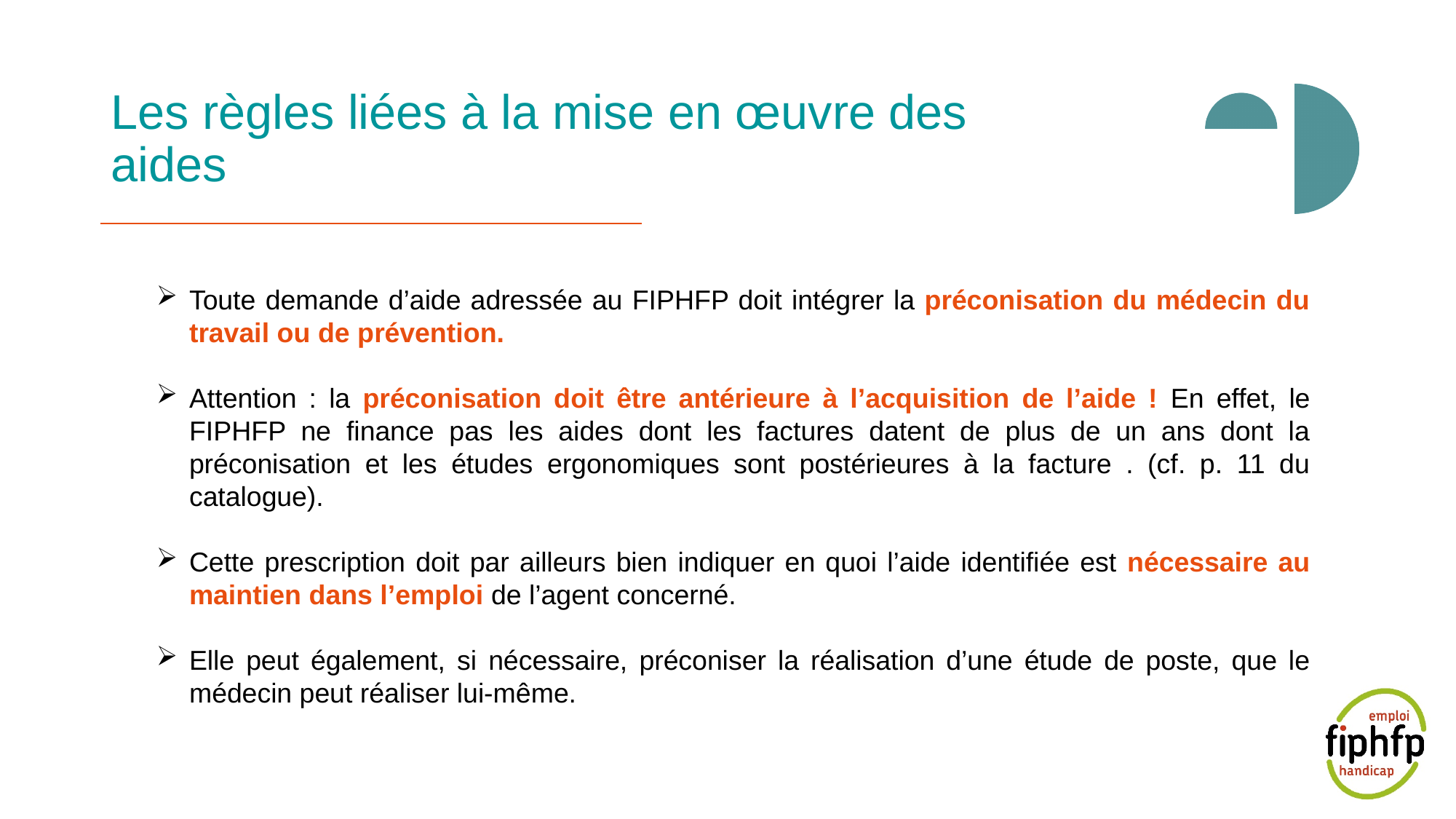

# Les règles liées à la mise en œuvre des aides
Toute demande d’aide adressée au FIPHFP doit intégrer la préconisation du médecin du travail ou de prévention.

Attention : la préconisation doit être antérieure à l’acquisition de l’aide ! En effet, le FIPHFP ne finance pas les aides dont les factures datent de plus de un ans dont la préconisation et les études ergonomiques sont postérieures à la facture . (cf. p. 11 du catalogue).

Cette prescription doit par ailleurs bien indiquer en quoi l’aide identifiée est nécessaire au maintien dans l’emploi de l’agent concerné.

Elle peut également, si nécessaire, préconiser la réalisation d’une étude de poste, que le médecin peut réaliser lui-même.